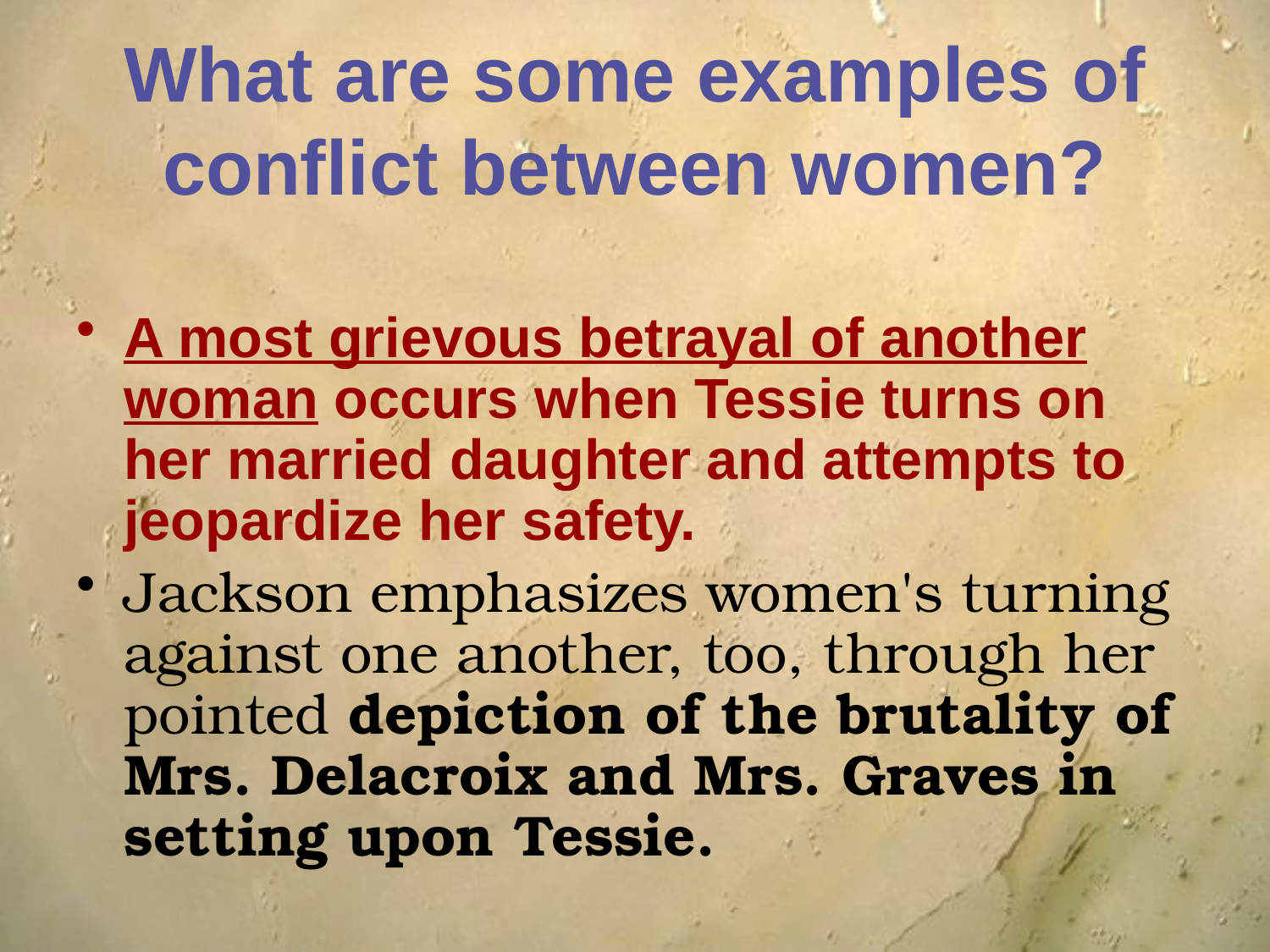

# What are some examples of conflict between women?
A most grievous betrayal of another woman occurs when Tessie turns on her married daughter and attempts to jeopardize her safety.
Jackson emphasizes women's turning against one another, too, through her pointed depiction of the brutality of Mrs. Delacroix and Mrs. Graves in setting upon Tessie.